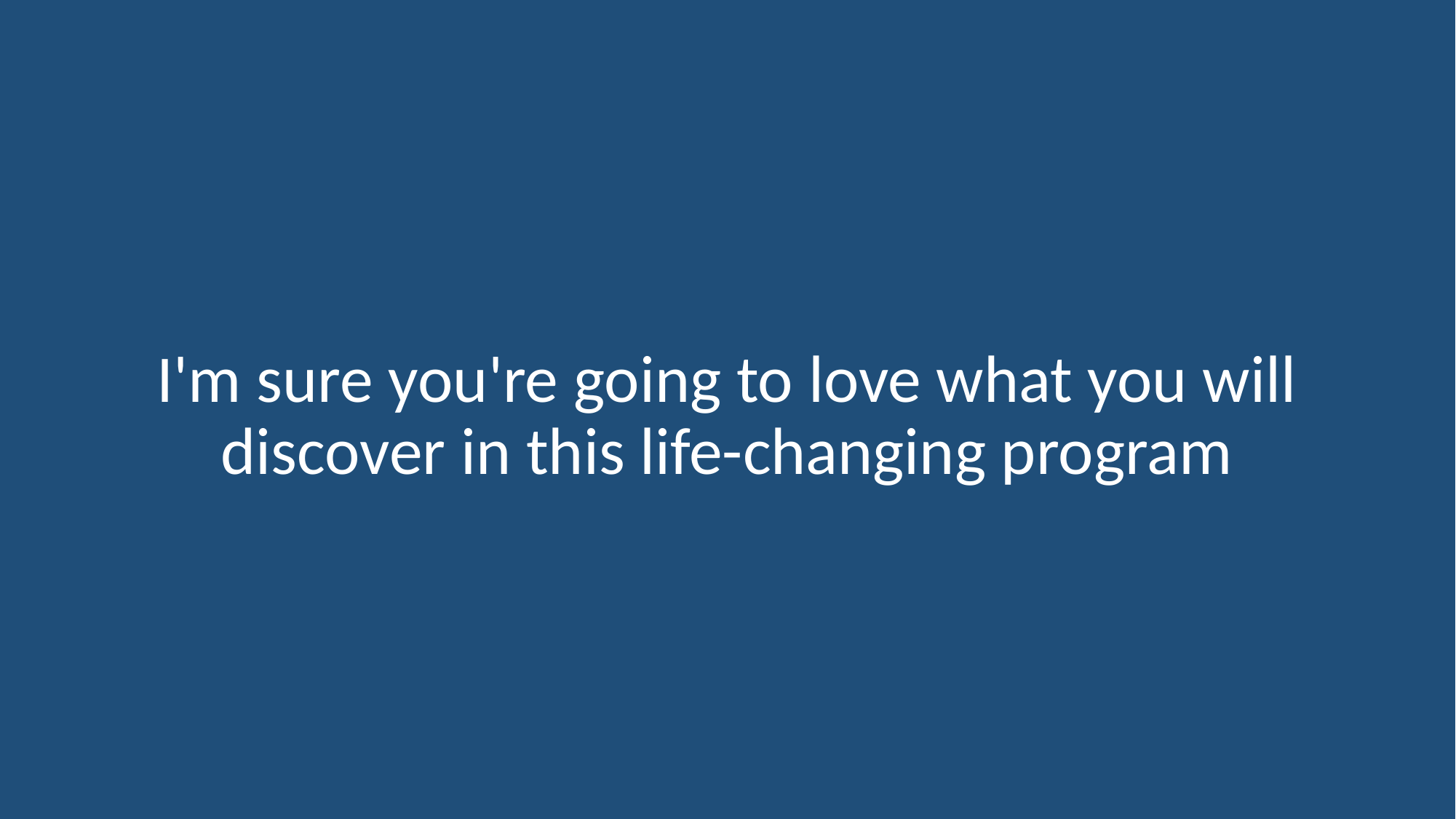

# I'm sure you're going to love what you will discover in this life-changing program